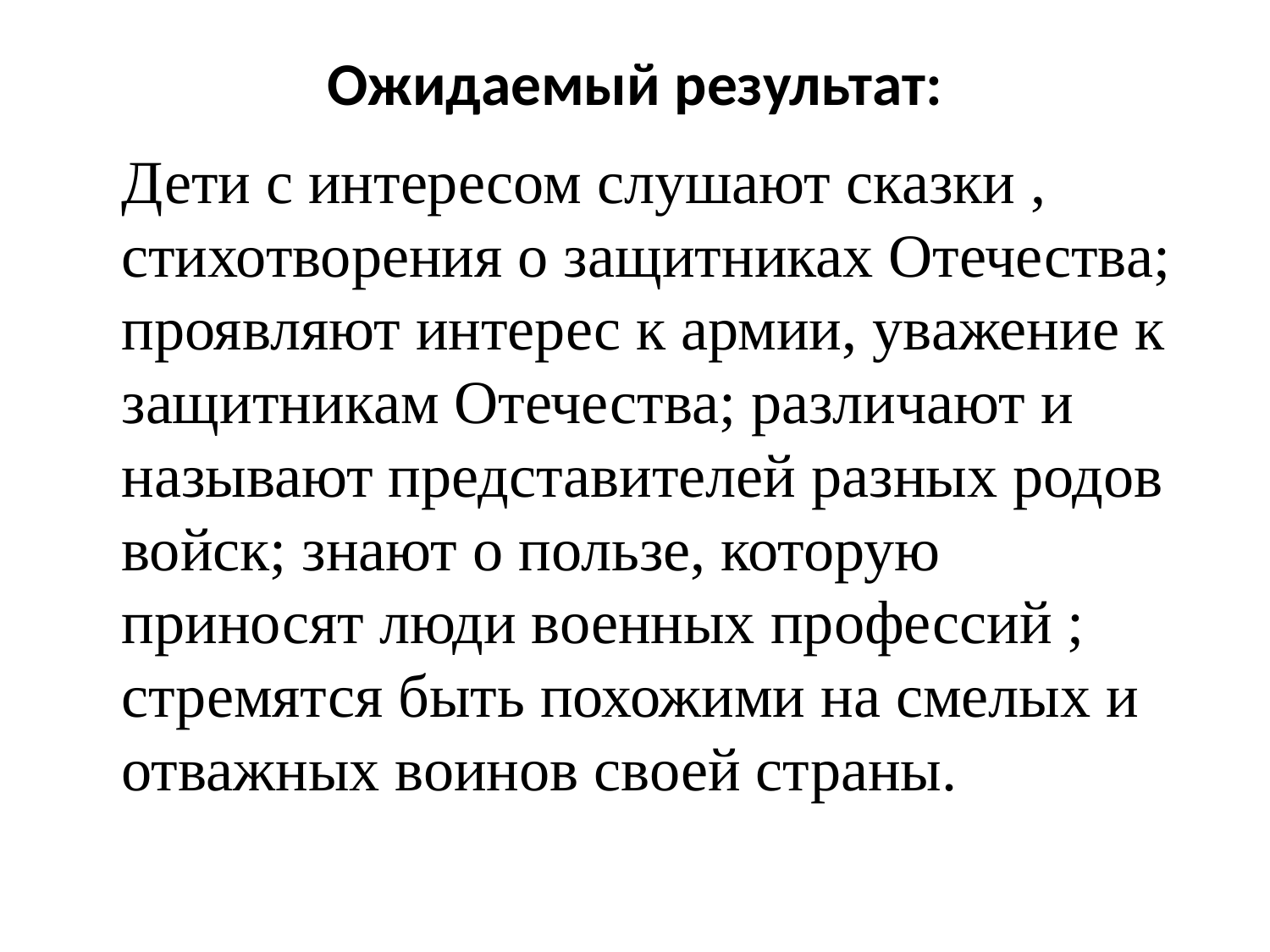

# Ожидаемый результат:
   Дети с интересом слушают сказки , стихотворения о защитниках Отечества; проявляют интерес к армии, уважение к защитникам Отечества; различают и называют представителей разных родов войск; знают о пользе, которую приносят люди военных профессий ; стремятся быть похожими на смелых и отважных воинов своей страны.